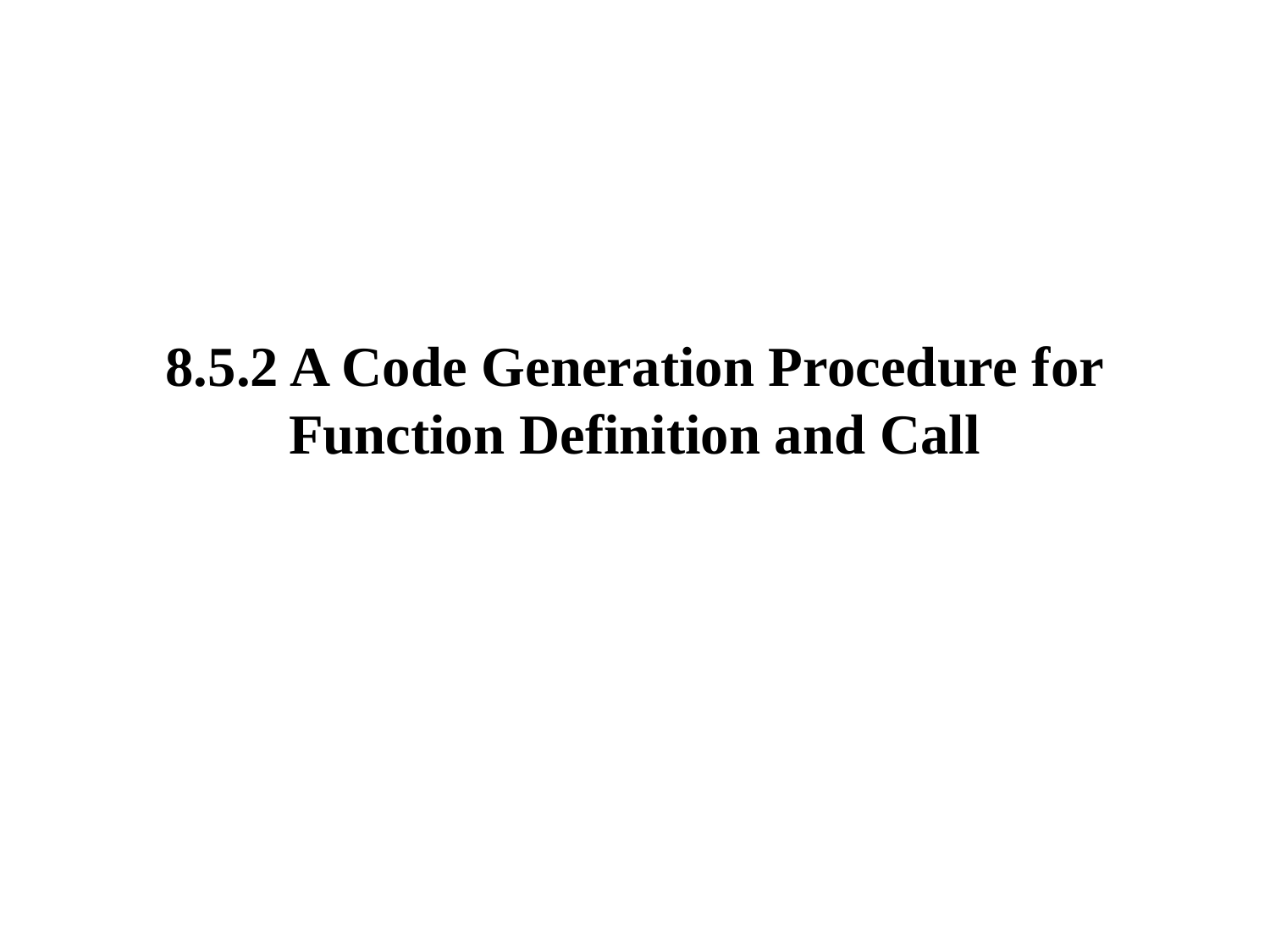

# 8.5.2 A Code Generation Procedure for Function Definition and Call